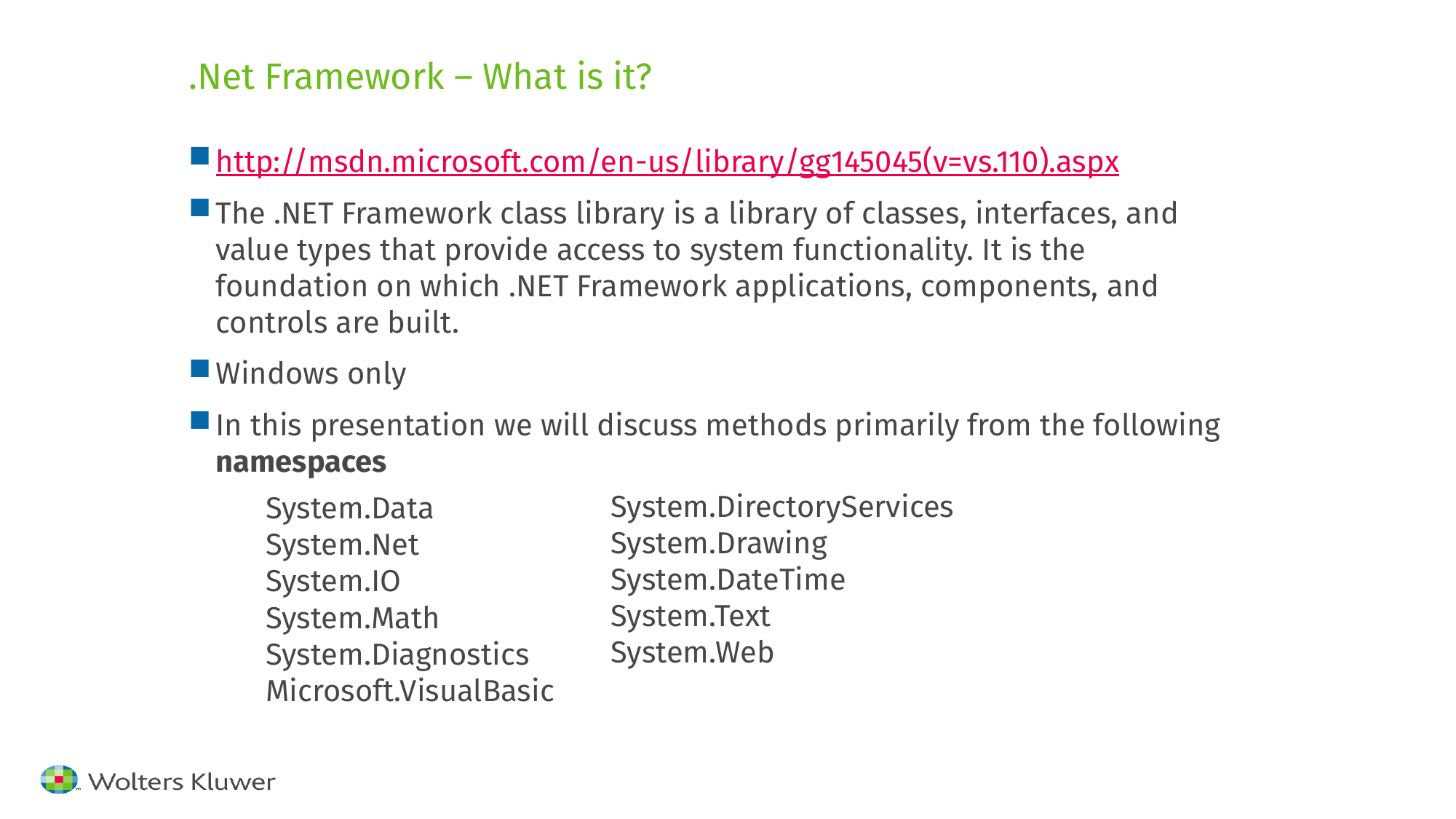

# .Net Framework – What is it?
http://msdn.microsoft.com/en-us/library/gg145045(v=vs.110).aspx
The .NET Framework class library is a library of classes, interfaces, and value types that provide access to system functionality. It is the foundation on which .NET Framework applications, components, and controls are built.
Windows only
In this presentation we will discuss methods primarily from the following namespaces
System.DirectoryServices
System.Drawing
System.DateTime
System.Text
System.Web
System.Data
System.Net
System.IO
System.Math
System.Diagnostics
Microsoft.VisualBasic